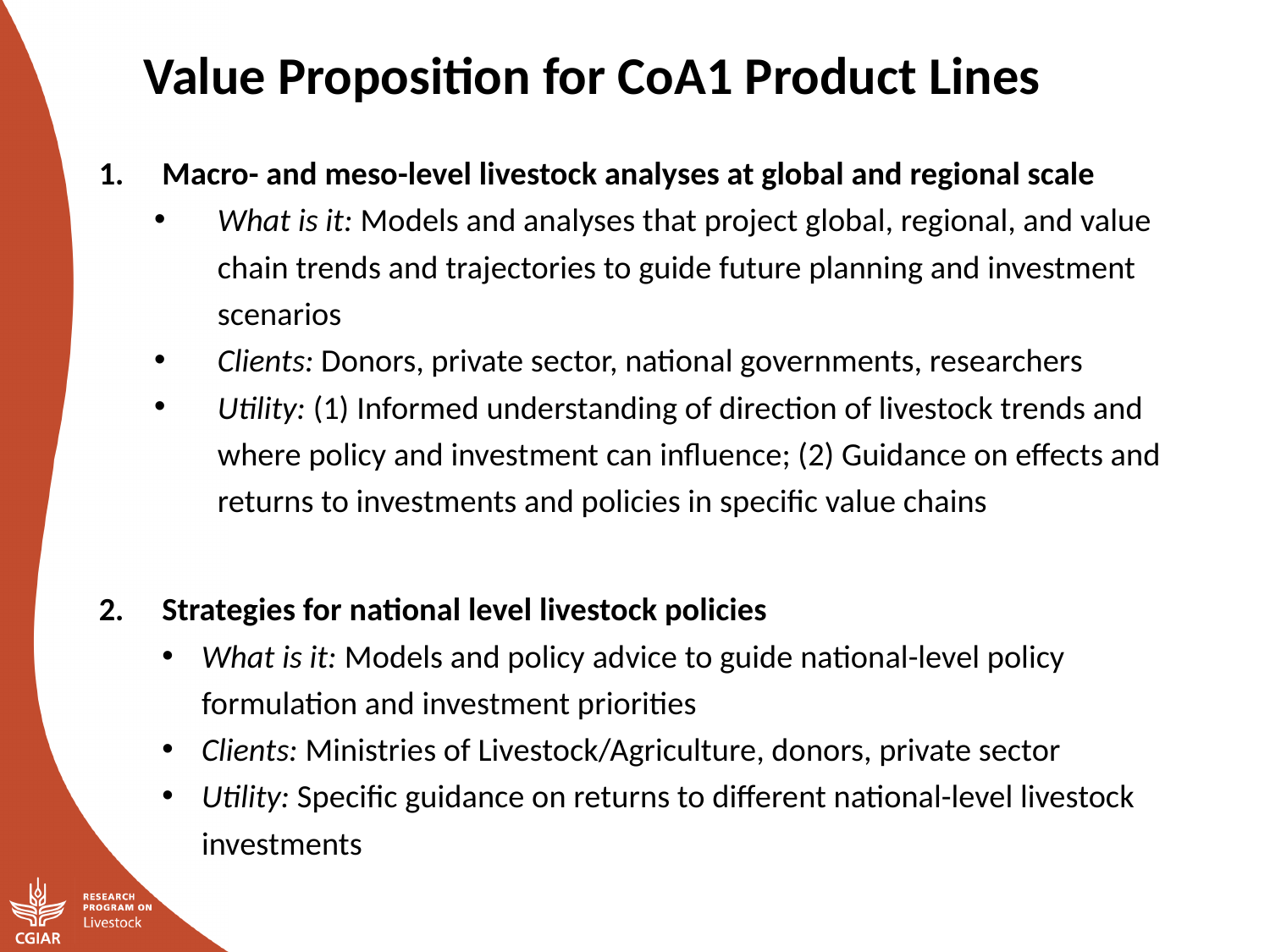

Value Proposition for CoA1 Product Lines
Macro- and meso-level livestock analyses at global and regional scale
What is it: Models and analyses that project global, regional, and value chain trends and trajectories to guide future planning and investment scenarios
Clients: Donors, private sector, national governments, researchers
Utility: (1) Informed understanding of direction of livestock trends and where policy and investment can influence; (2) Guidance on effects and returns to investments and policies in specific value chains

Strategies for national level livestock policies
What is it: Models and policy advice to guide national-level policy formulation and investment priorities
Clients: Ministries of Livestock/Agriculture, donors, private sector
Utility: Specific guidance on returns to different national-level livestock investments